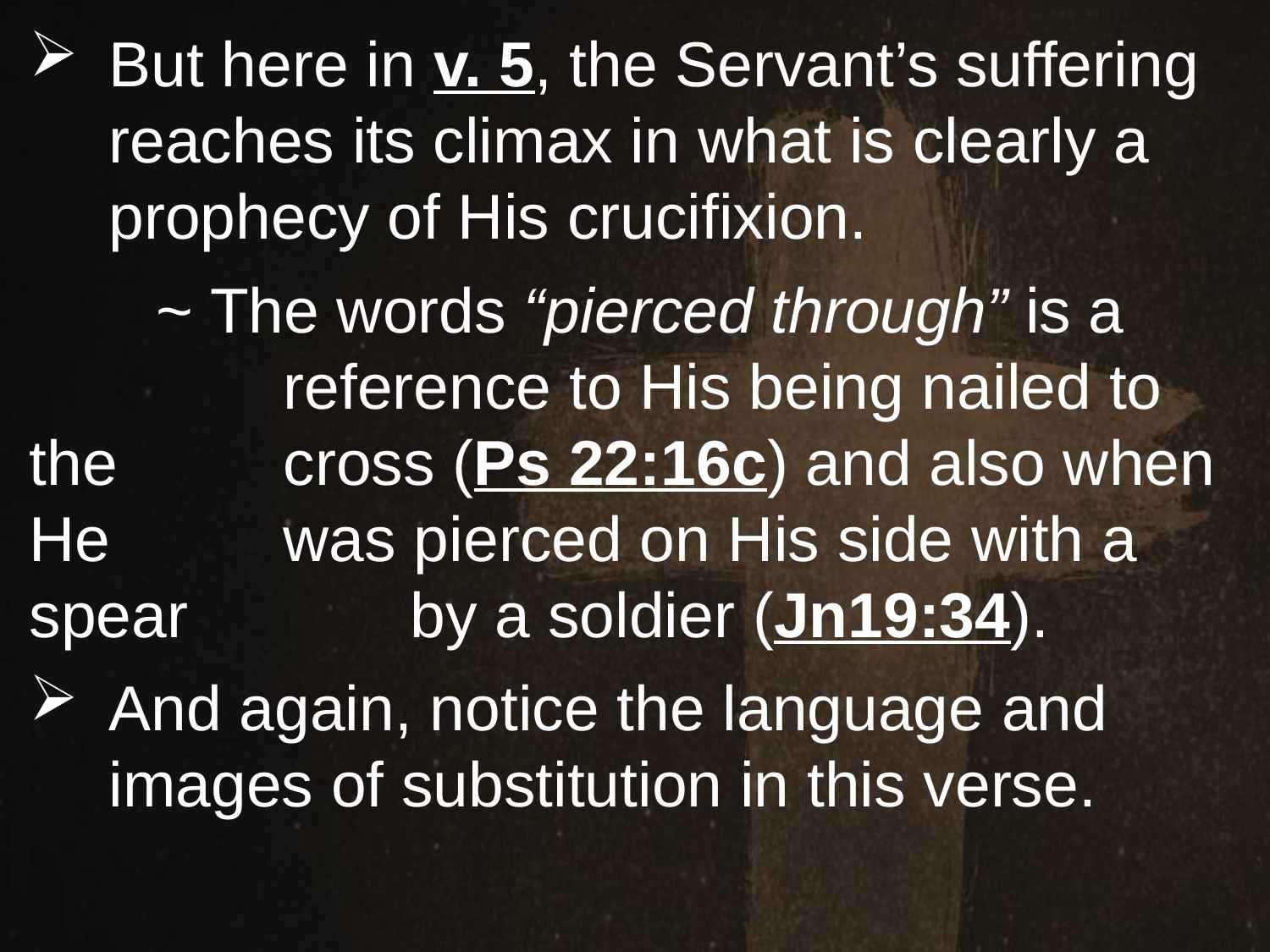

But here in v. 5, the Servant’s suffering reaches its climax in what is clearly a prophecy of His crucifixion.
	~ The words “pierced through” is a 			reference to His being nailed to the 		cross (Ps 22:16c) and also when He 		was pierced on His side with a spear 		by a soldier (Jn19:34).
And again, notice the language and images of substitution in this verse.